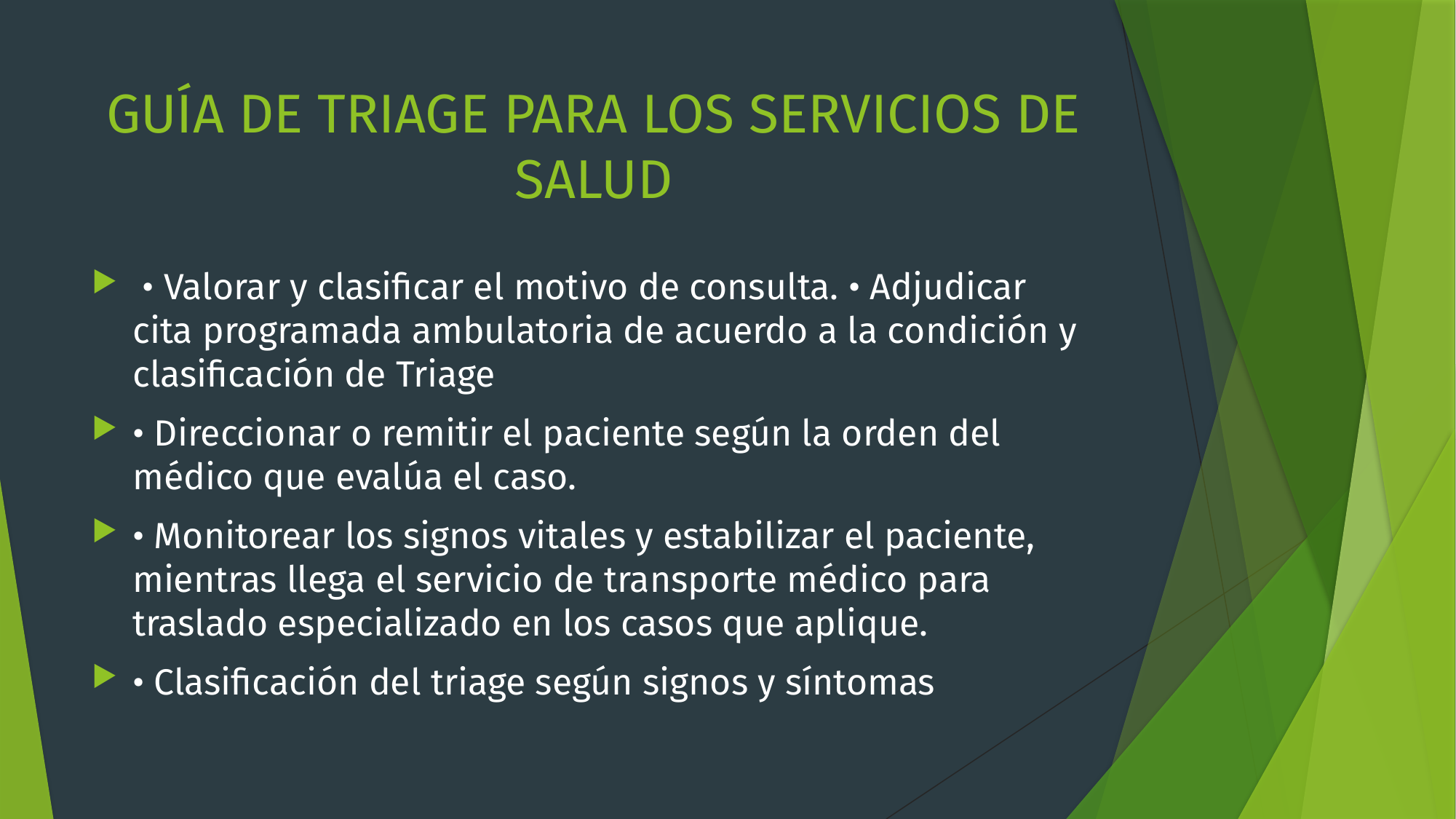

# GUÍA DE TRIAGE PARA LOS SERVICIOS DE SALUD
 • Valorar y clasificar el motivo de consulta. • Adjudicar cita programada ambulatoria de acuerdo a la condición y clasificación de Triage
• Direccionar o remitir el paciente según la orden del médico que evalúa el caso.
• Monitorear los signos vitales y estabilizar el paciente, mientras llega el servicio de transporte médico para traslado especializado en los casos que aplique.
• Clasificación del triage según signos y síntomas